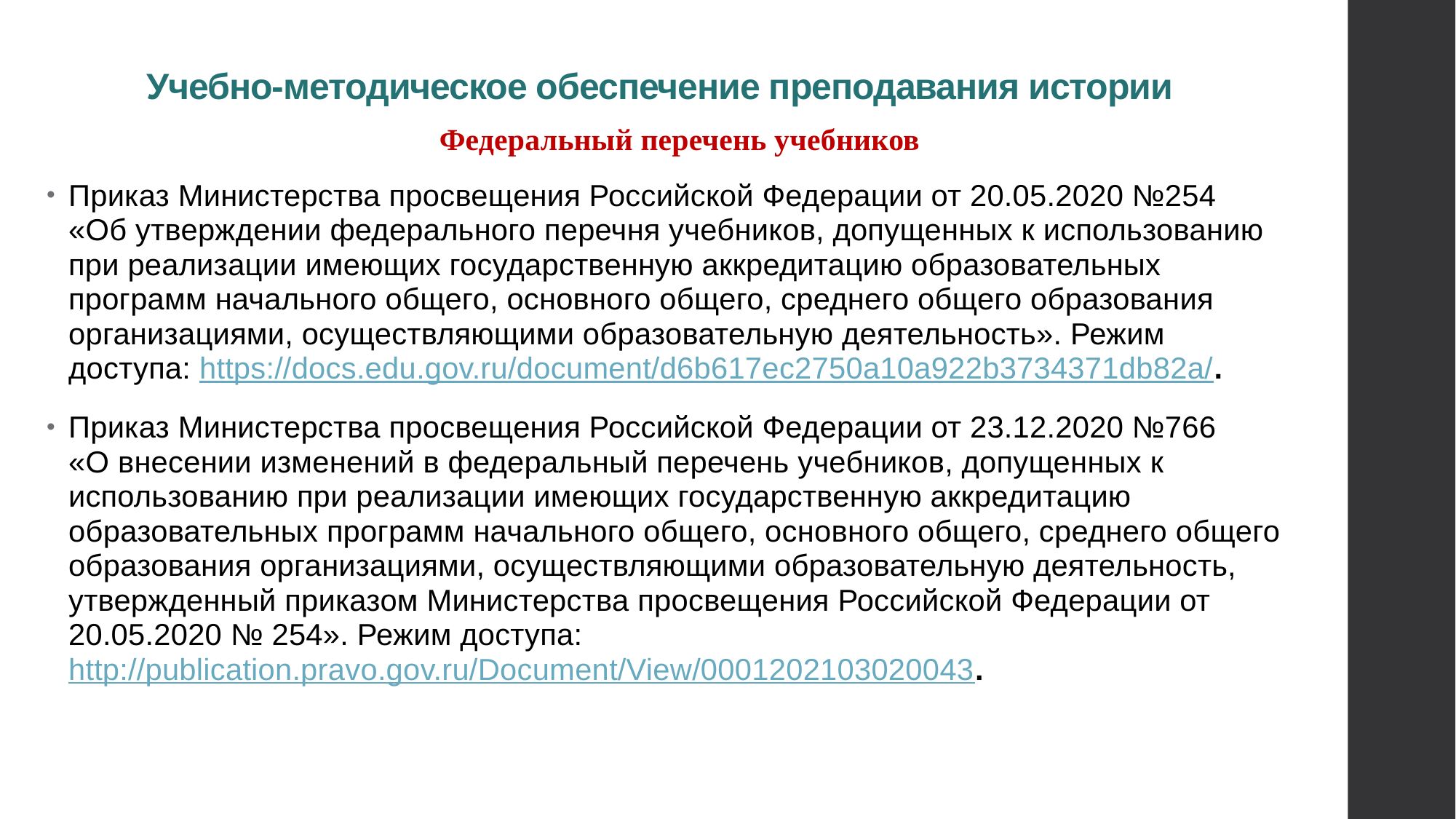

# Учебно-методическое обеспечение преподавания истории
Федеральный перечень учебников
Приказ Министерства просвещения Российской Федерации от 20.05.2020 №254 «Об утверждении федерального перечня учебников, допущенных к использованию при реализации имеющих государственную аккредитацию образовательных программ начального общего, основного общего, среднего общего образования организациями, осуществляющими образовательную деятельность». Режим доступа: https://docs.edu.gov.ru/document/d6b617ec2750a10a922b3734371db82a/.
Приказ Министерства просвещения Российской Федерации от 23.12.2020 №766 «О внесении изменений в федеральный перечень учебников, допущенных к использованию при реализации имеющих государственную аккредитацию образовательных программ начального общего, основного общего, среднего общего образования организациями, осуществляющими образовательную деятельность, утвержденный приказом Министерства просвещения Российской Федерации от 20.05.2020 № 254». Режим доступа: http://publication.pravo.gov.ru/Document/View/0001202103020043.